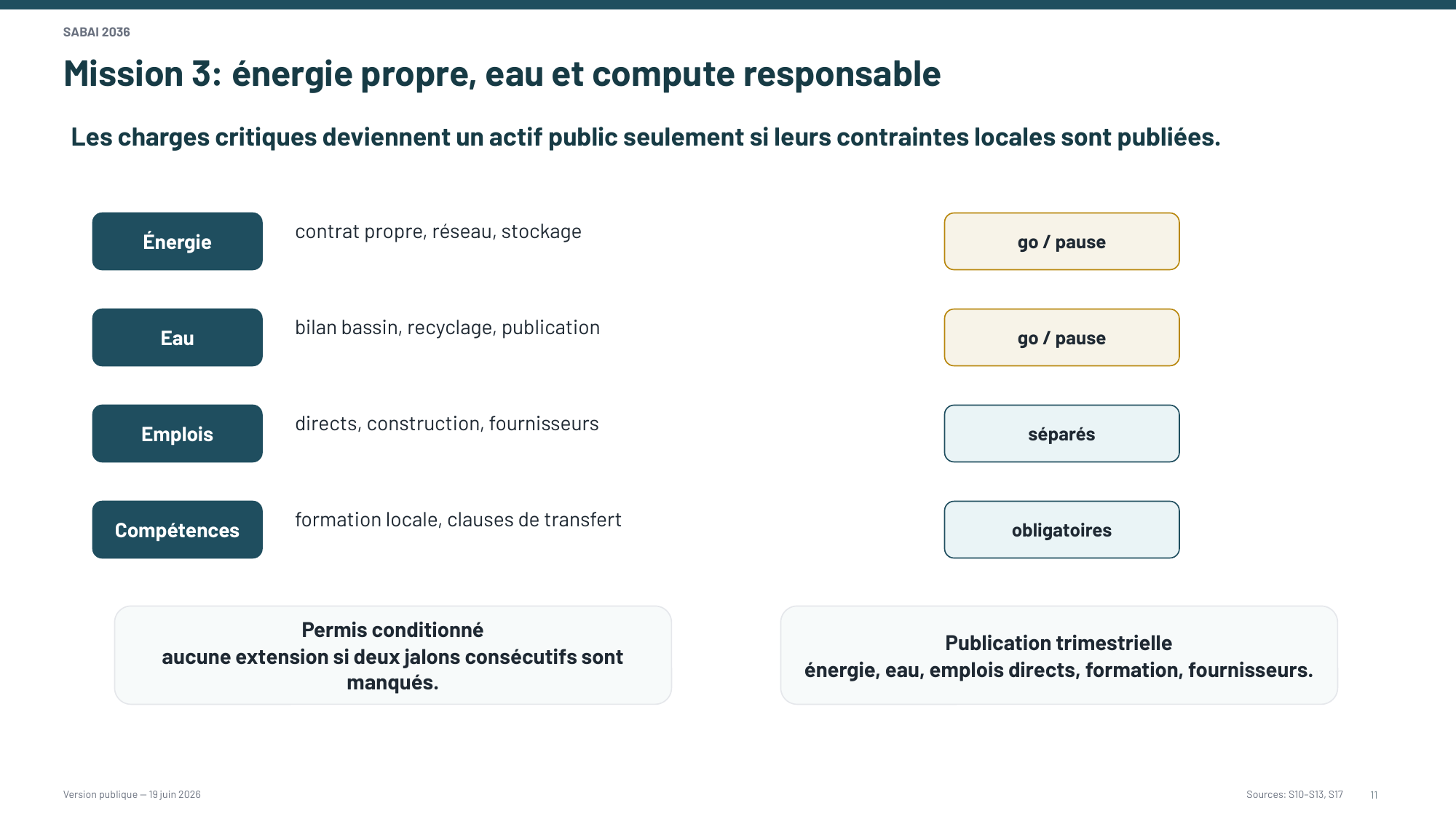

SABAI 2036
Mission 3: énergie propre, eau et compute responsable
Les charges critiques deviennent un actif public seulement si leurs contraintes locales sont publiées.
Énergie
go / pause
contrat propre, réseau, stockage
Eau
go / pause
bilan bassin, recyclage, publication
Emplois
séparés
directs, construction, fournisseurs
Compétences
obligatoires
formation locale, clauses de transfert
Permis conditionné
aucune extension si deux jalons consécutifs sont manqués.
Publication trimestrielle
énergie, eau, emplois directs, formation, fournisseurs.
11
Version publique — 19 juin 2026
Sources: S10–S13, S17